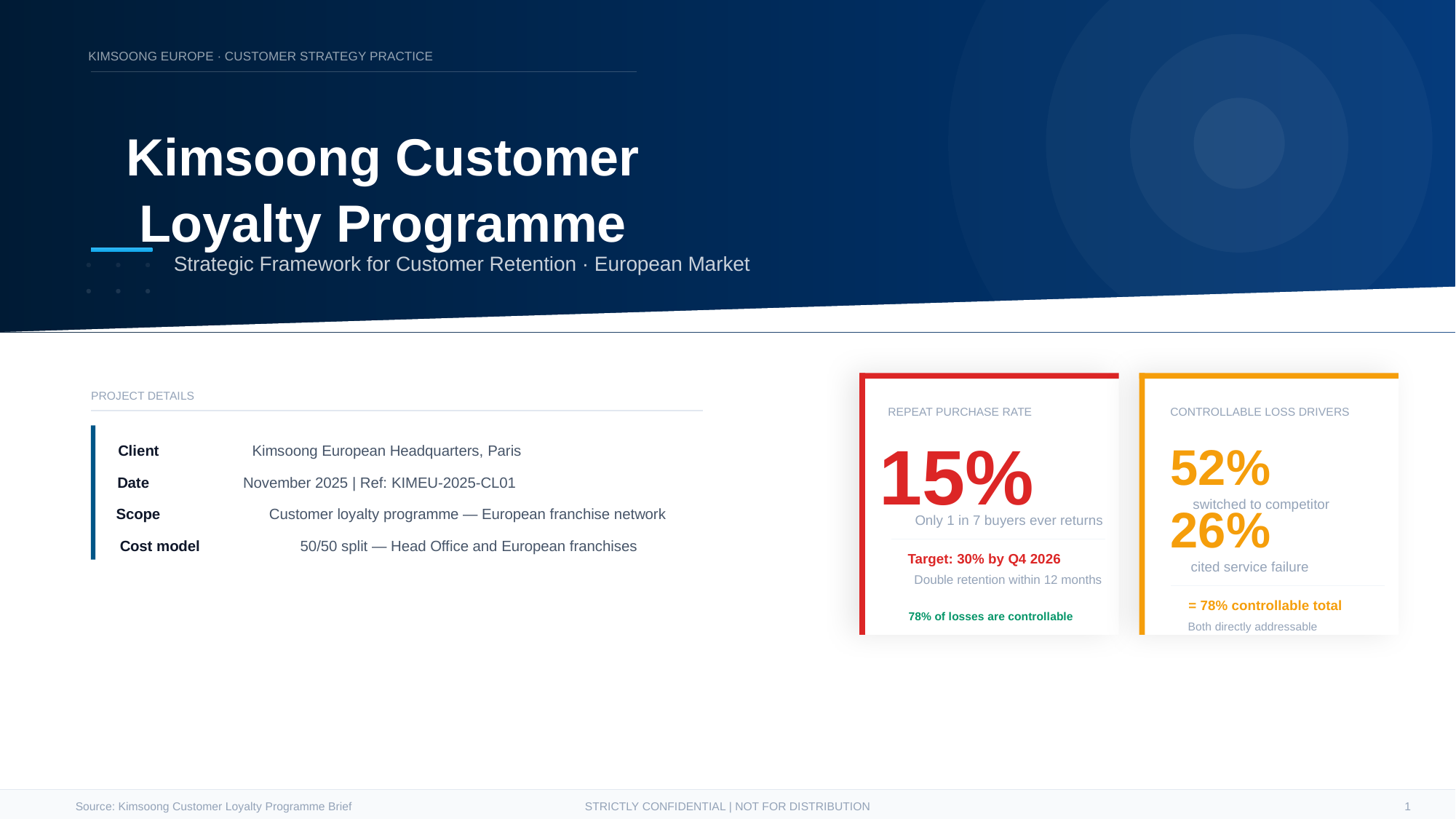

KIMSOONG EUROPE · CUSTOMER STRATEGY PRACTICE

Kimsoong Customer
Loyalty Programme

Strategic Framework for Customer Retention · European Market

PROJECT DETAILS
REPEAT PURCHASE RATE
CONTROLLABLE LOSS DRIVERS

15%
52%
Client
Kimsoong European Headquarters, Paris
Date
November 2025 | Ref: KIMEU-2025-CL01
switched to competitor
26%
Scope
Customer loyalty programme — European franchise network
Only 1 in 7 buyers ever returns
Cost model
50/50 split — Head Office and European franchises

Target: 30% by Q4 2026
cited service failure
Double retention within 12 months

= 78% controllable total
78% of losses are controllable
Both directly addressable

Source: Kimsoong Customer Loyalty Programme Brief
STRICTLY CONFIDENTIAL | NOT FOR DISTRIBUTION
1